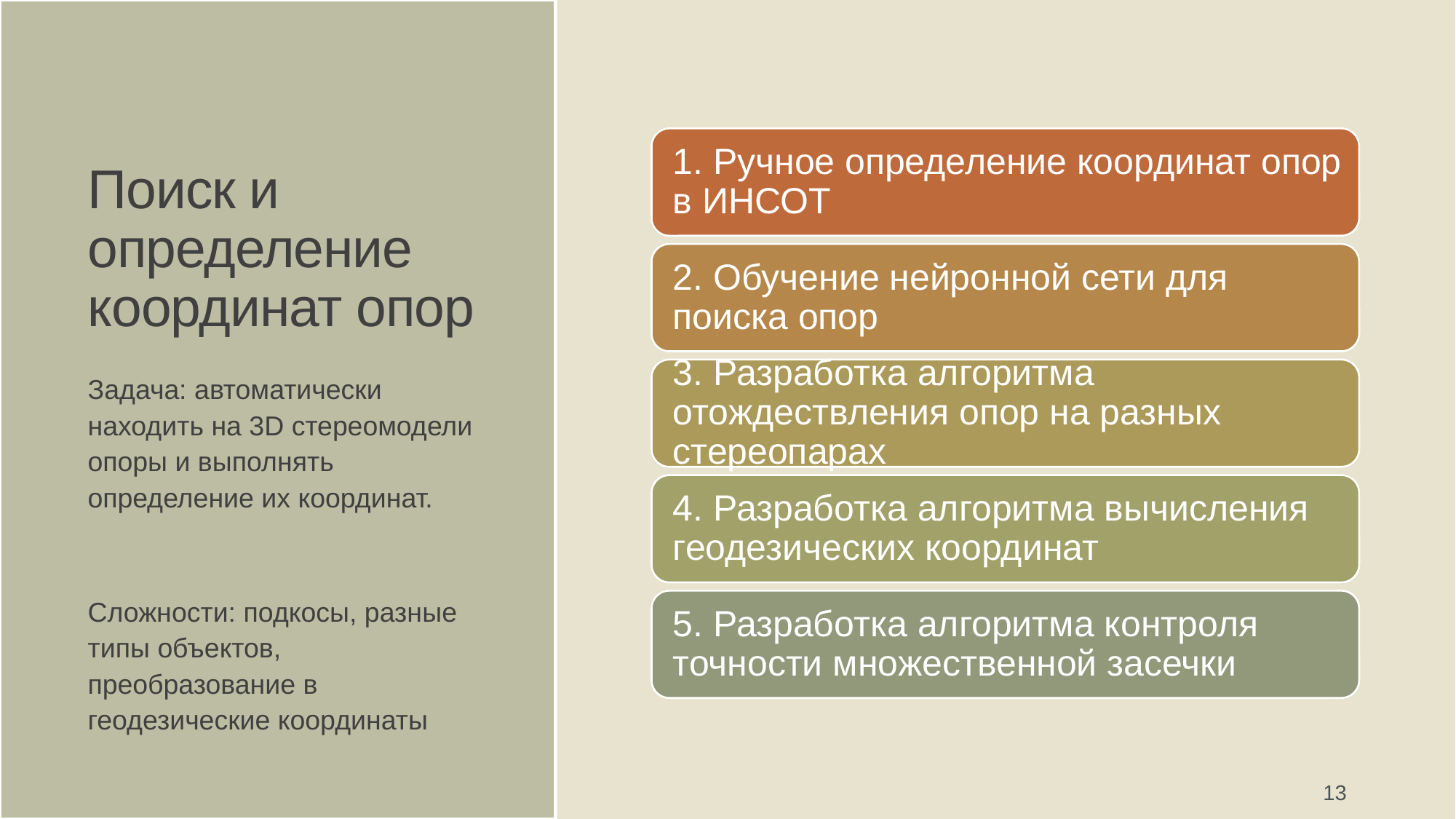

# Поиск и определение координат опор
1. Ручное определение координат опор в ИНСОТ
2. Обучение нейронной сети для поиска опор
3. Разработка алгоритма отождествления опор на разных стереопарах
4. Разработка алгоритма вычисления геодезических координат
5. Разработка алгоритма контроля точности множественной засечки
Задача: автоматически находить на 3D стереомодели опоры и выполнять определение их координат.

Сложности: подкосы, разные типы объектов, преобразование в геодезические координаты
13